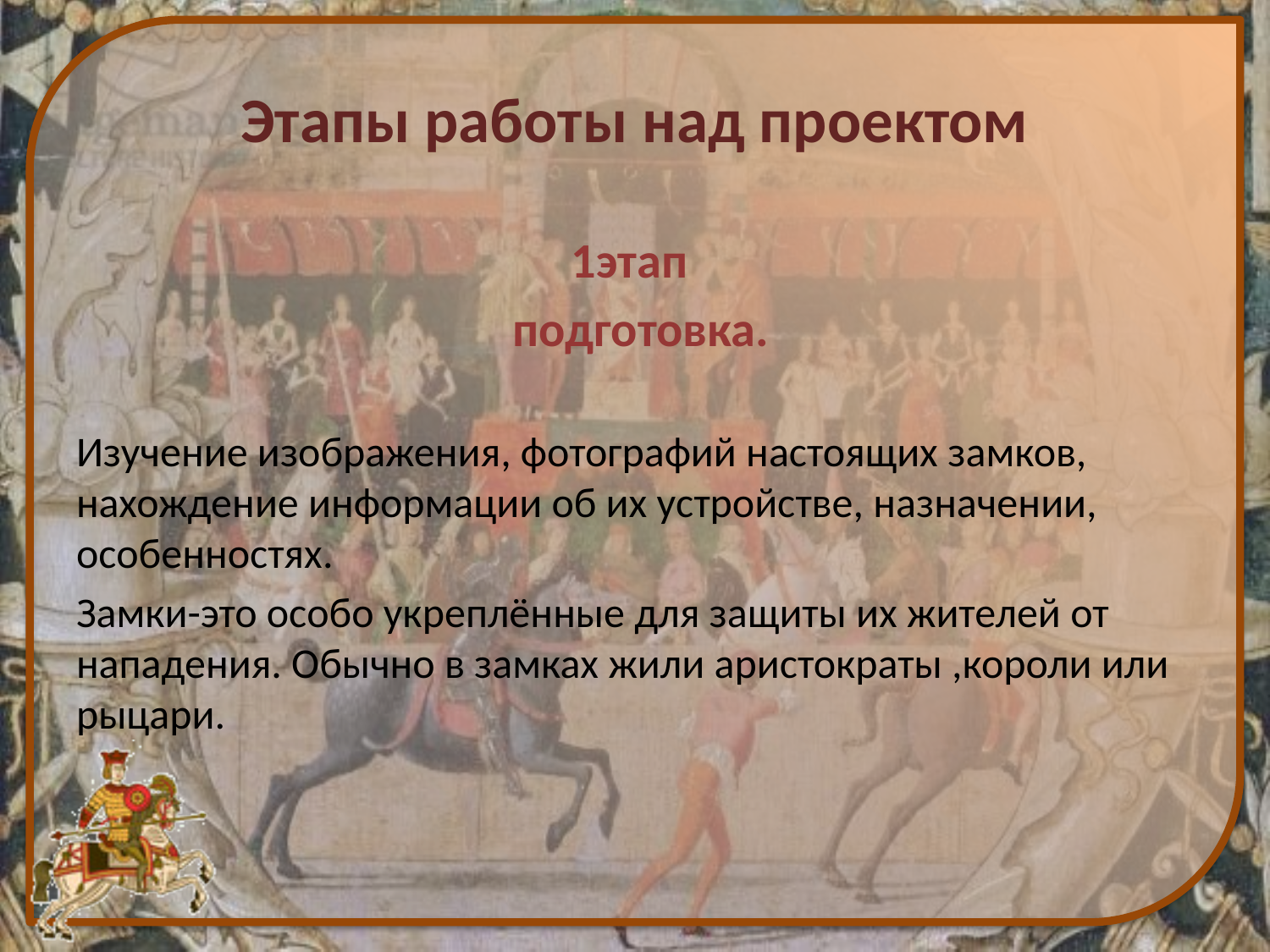

# Этапы работы над проектом
1этап
 подготовка.

Изучение изображения, фотографий настоящих замков, нахождение информации об их устройстве, назначении, особенностях.
Замки-это особо укреплённые для защиты их жителей от нападения. Обычно в замках жили аристократы ,короли или рыцари.